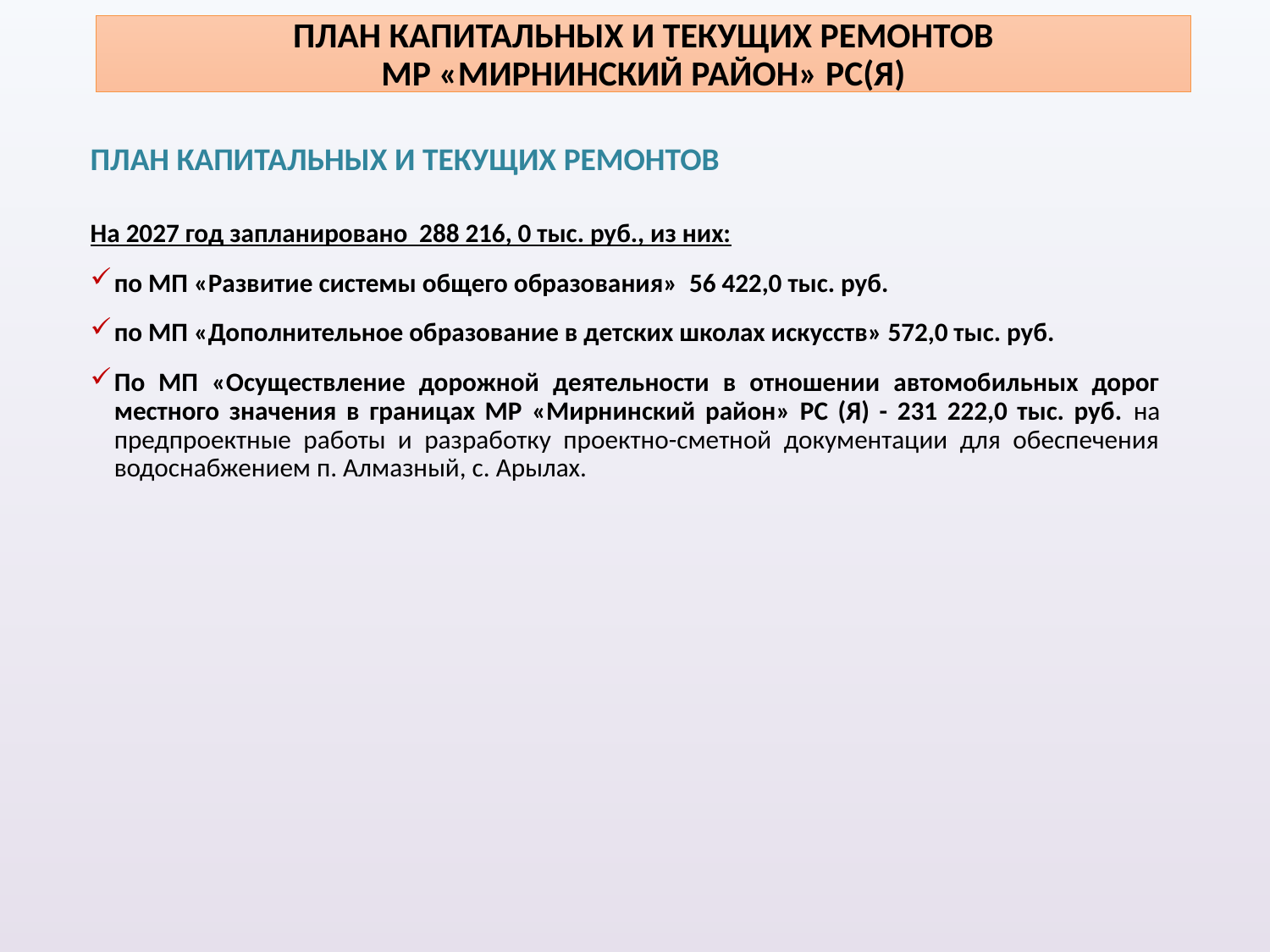

# ПЛАН КАПИТАЛЬНЫХ И ТЕКУЩИХ РЕМОНТОВ МР «МИРНИНСКИЙ РАЙОН» РС(Я)
ПЛАН КАПИТАЛЬНЫХ И ТЕКУЩИХ РЕМОНТОВ
На 2027 год запланировано  288 216, 0 тыс. руб., из них:
по МП «Развитие системы общего образования»  56 422,0 тыс. руб.
по МП «Дополнительное образование в детских школах искусств» 572,0 тыс. руб.
По МП «Осуществление дорожной деятельности в отношении автомобильных дорог местного значения в границах МР «Мирнинский район» РС (Я) - 231 222,0 тыс. руб. на предпроектные работы и разработку проектно-сметной документации для обеспечения водоснабжением п. Алмазный, с. Арылах.